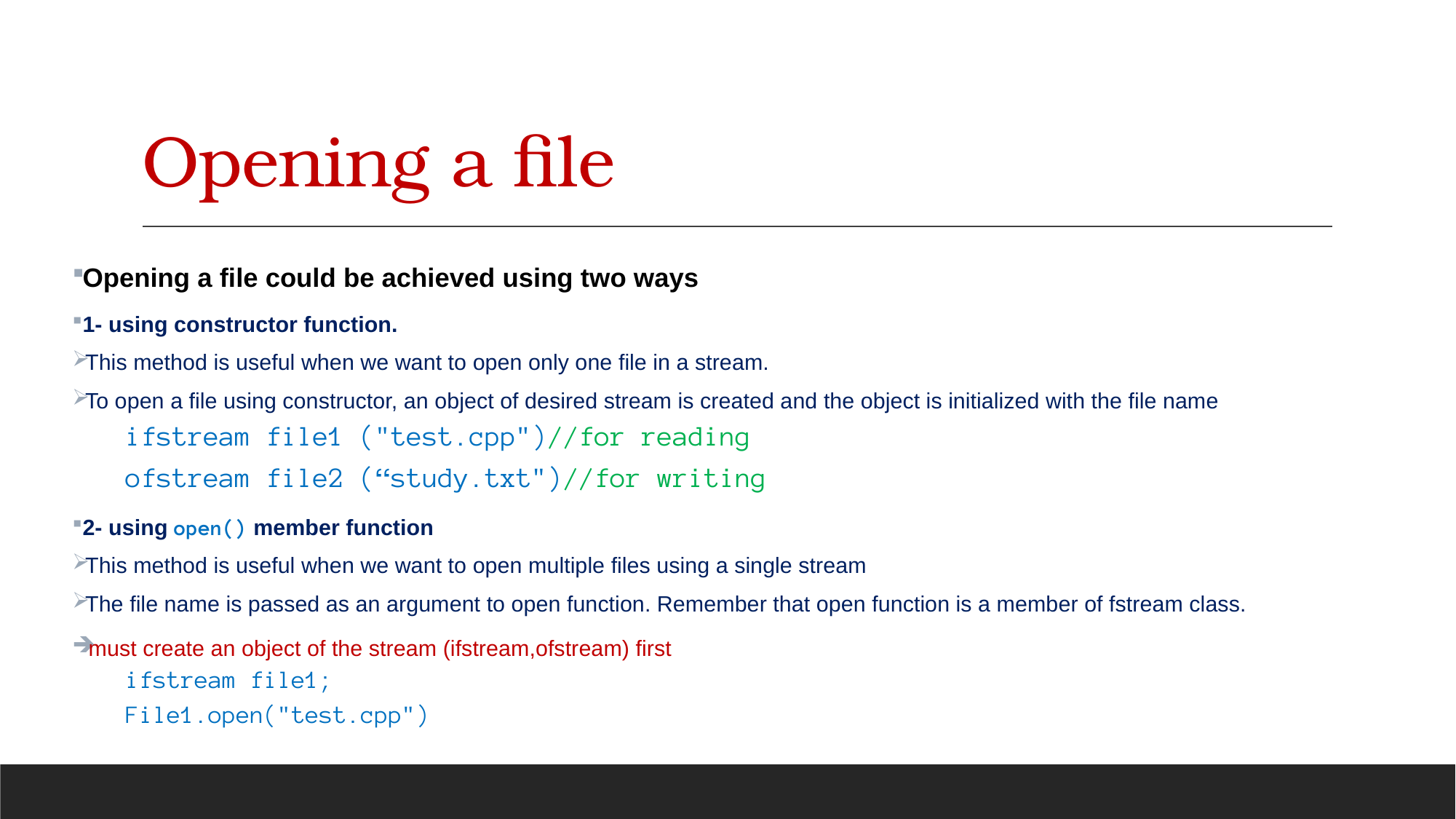

# Opening a file
Opening a file could be achieved using two ways
1- using constructor function.
This method is useful when we want to open only one file in a stream.
To open a file using constructor, an object of desired stream is created and the object is initialized with the file name
ifstream file1 ("test.cpp")//for reading
ofstream file2 (“study.txt")//for writing
2- using open() member function
This method is useful when we want to open multiple files using a single stream
The file name is passed as an argument to open function. Remember that open function is a member of fstream class.
must create an object of the stream (ifstream,ofstream) first
ifstream file1;
File1.open("test.cpp")